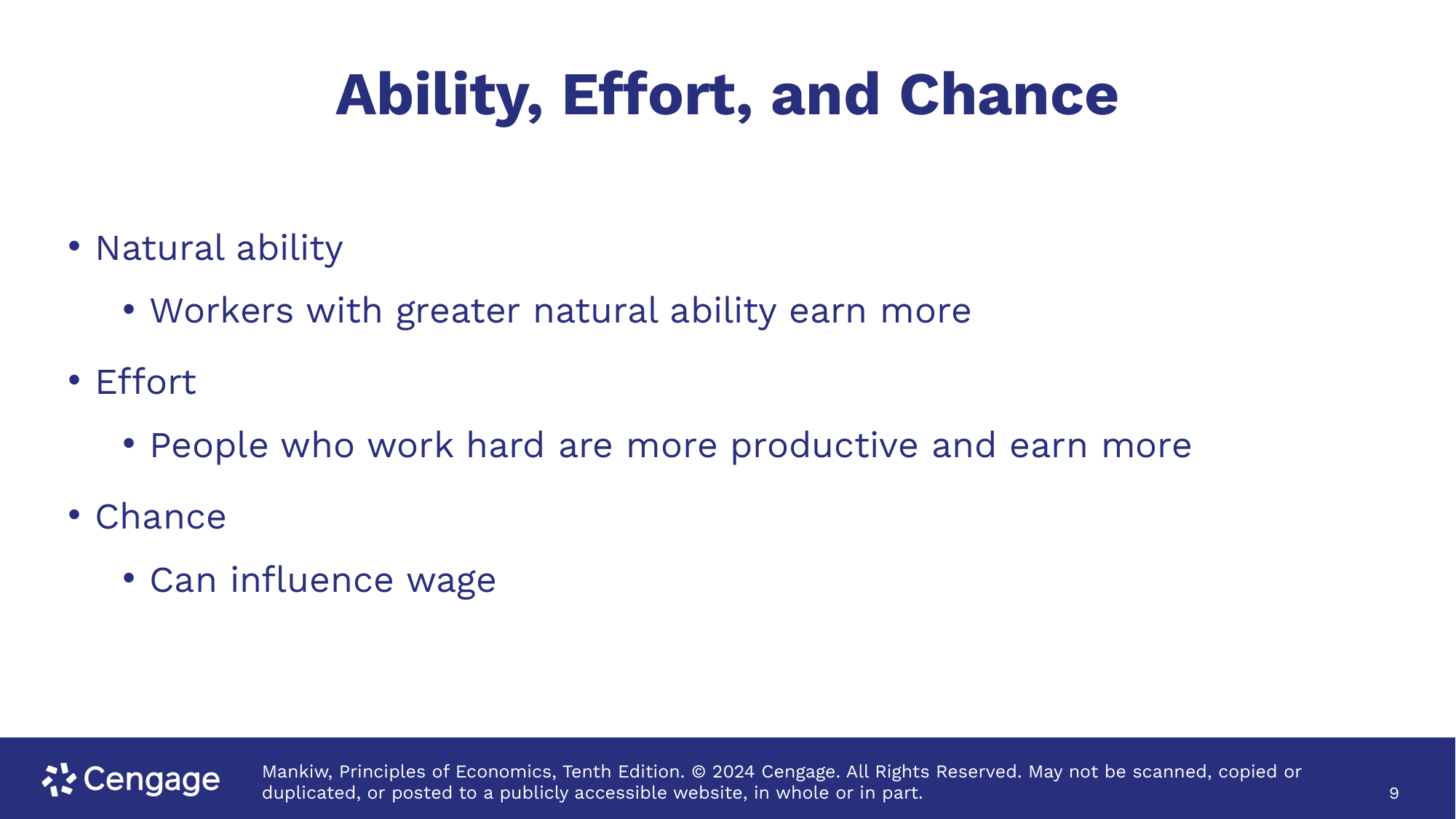

# Ability, Effort, and Chance
Natural ability
Workers with greater natural ability earn more
Effort
People who work hard are more productive and earn more
Chance
Can influence wage